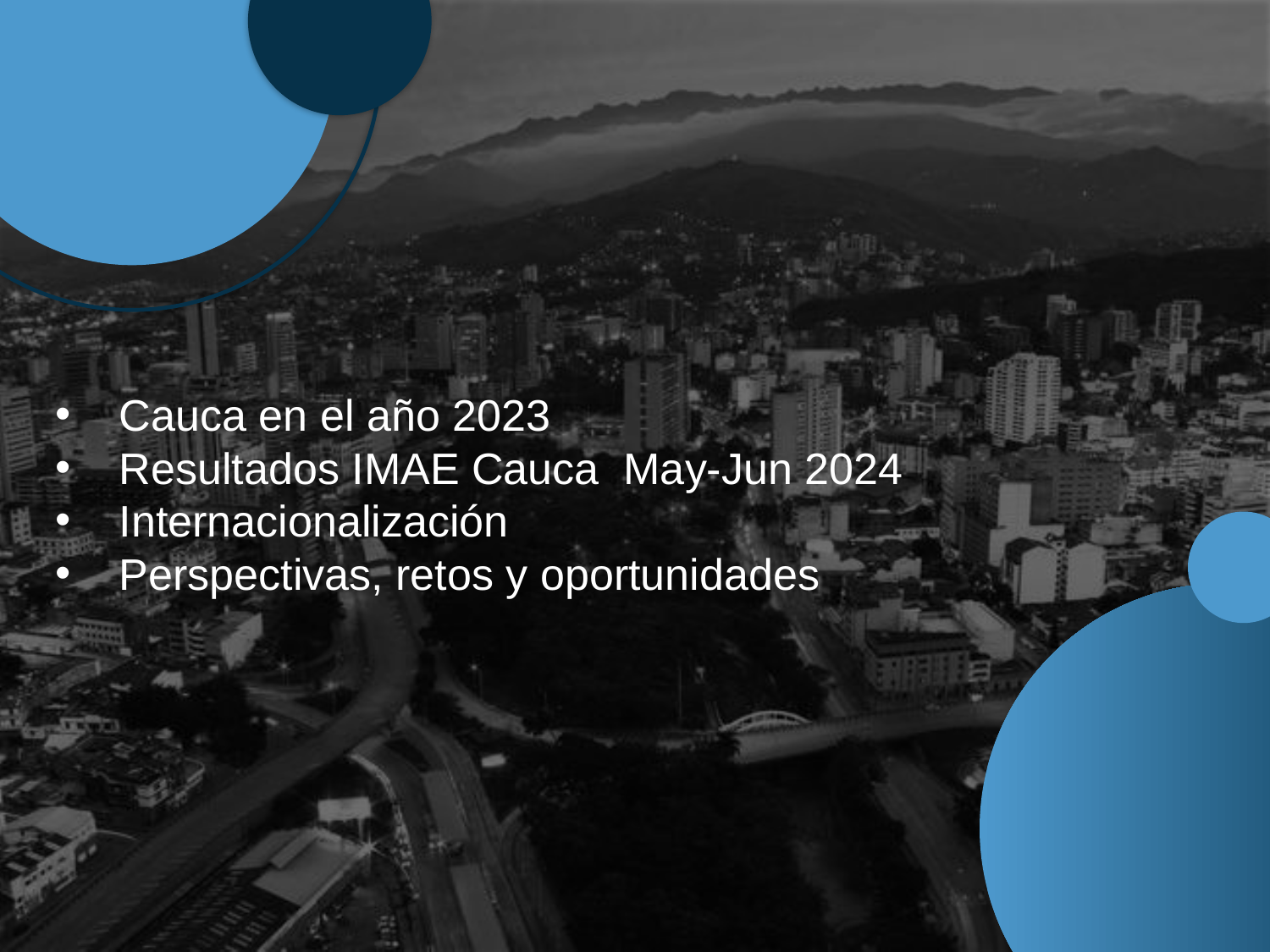

Cauca en el año 2023
Resultados IMAE Cauca  May-Jun 2024
Internacionalización
Perspectivas, retos y oportunidades